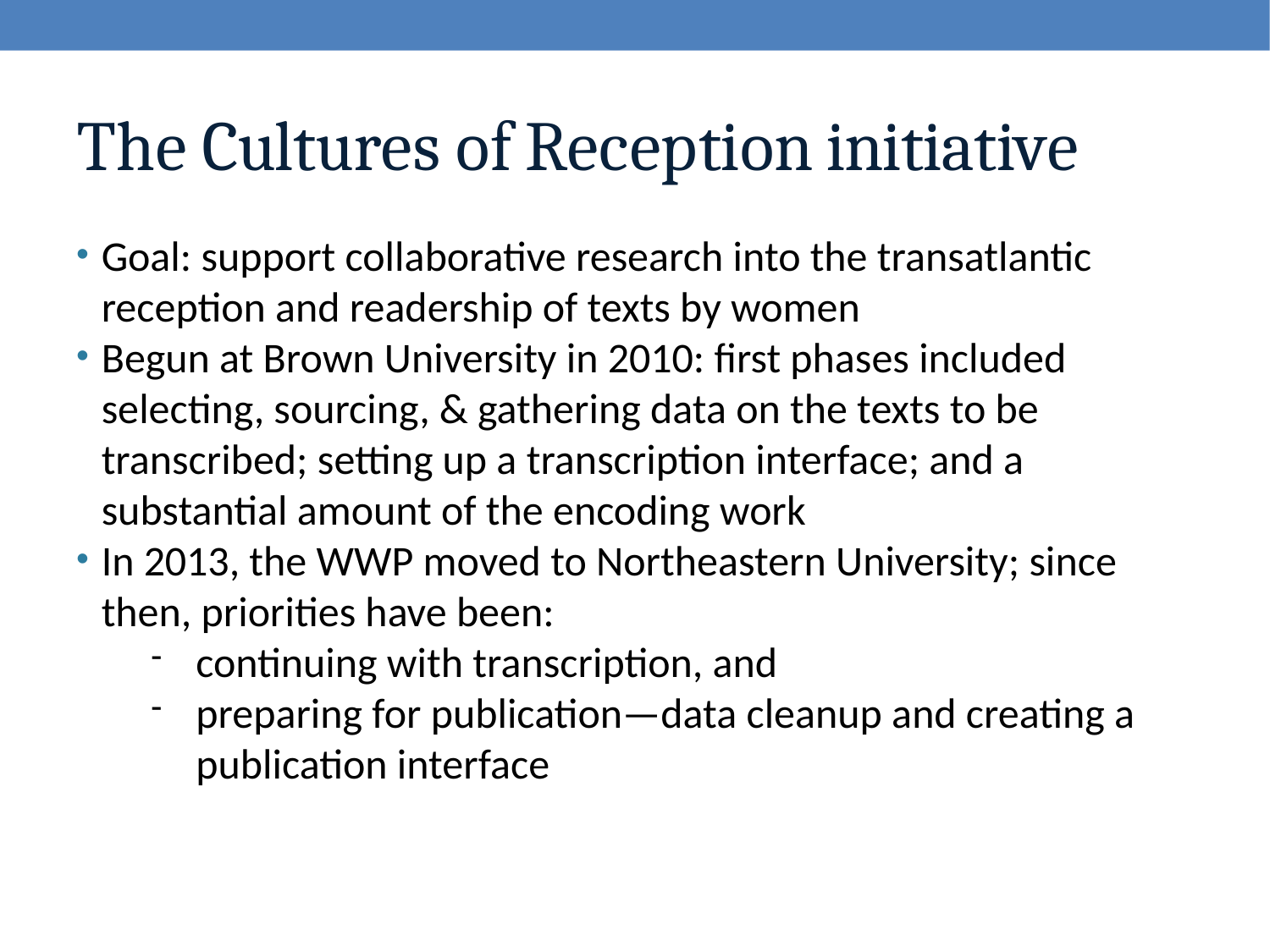

The Cultures of Reception initiative
Goal: support collaborative research into the transatlantic reception and readership of texts by women
Begun at Brown University in 2010: first phases included selecting, sourcing, & gathering data on the texts to be transcribed; setting up a transcription interface; and a substantial amount of the encoding work
In 2013, the WWP moved to Northeastern University; since then, priorities have been:
continuing with transcription, and
preparing for publication—data cleanup and creating a publication interface